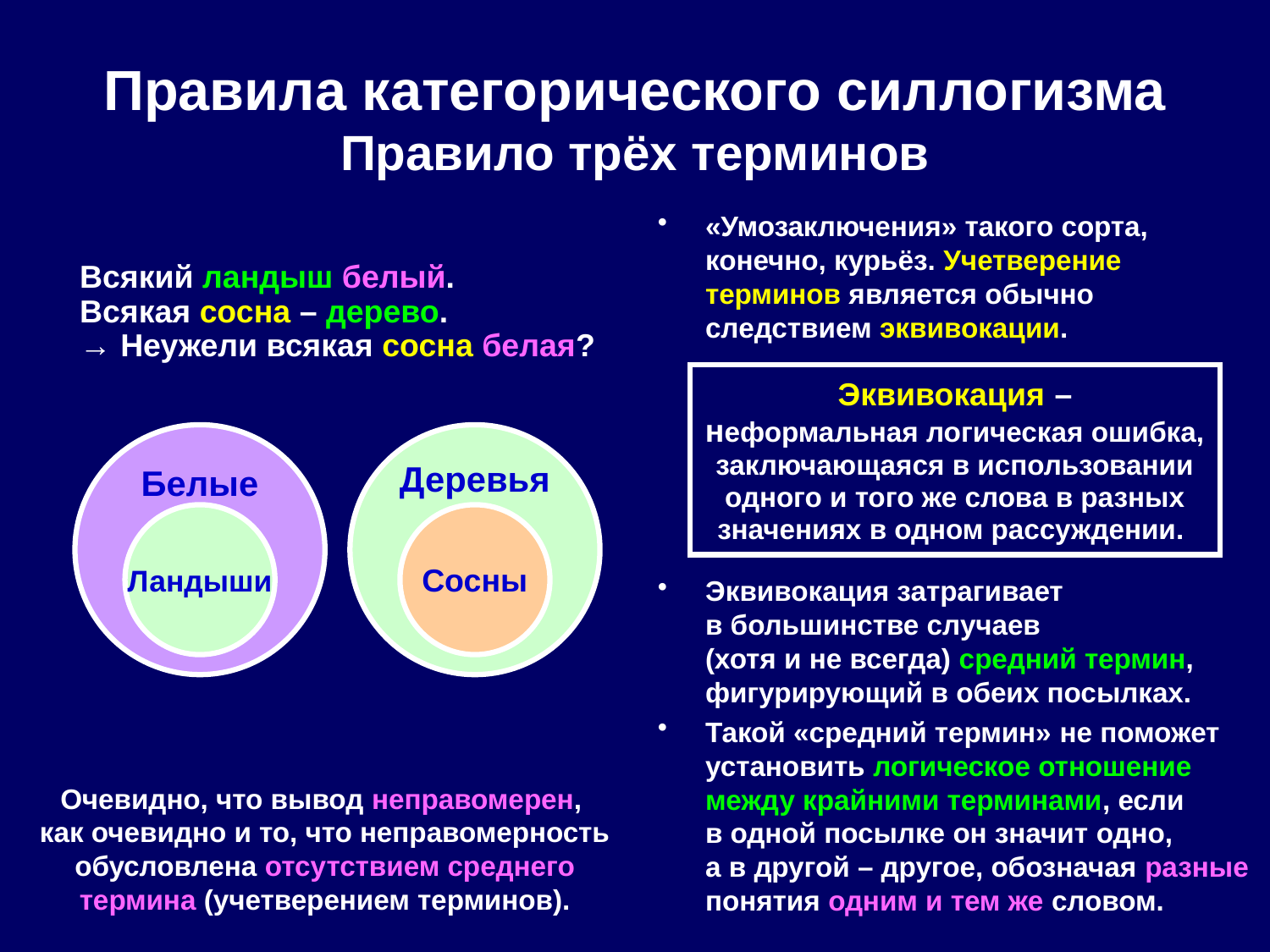

# Правила категорического силлогизма Правило трёх терминов
«Умозаключения» такого сорта, конечно, курьёз. Учетверение терминов является обычно следствием эквивокации.
Эквивокация затрагивает
в большинстве случаев
(хотя и не всегда) средний термин, фигурирующий в обеих посылках.
Такой «средний термин» не поможет установить логическое отношение между крайними терминами, если
в одной посылке он значит одно,
а в другой – другое, обозначая разные понятия одним и тем же словом.
Всякий ландыш белый.
Всякая сосна – дерево.
→ Неужели всякая сосна белая?
Эквивокация –
неформальная логическая ошибка, заключающаяся в использовании одного и того же слова в разных значениях в одном рассуждении.
Белые
Деревья
Ландыши
Сосны
Очевидно, что вывод неправомерен,
как очевидно и то, что неправомерность обусловлена отсутствием среднего термина (учетверением терминов).